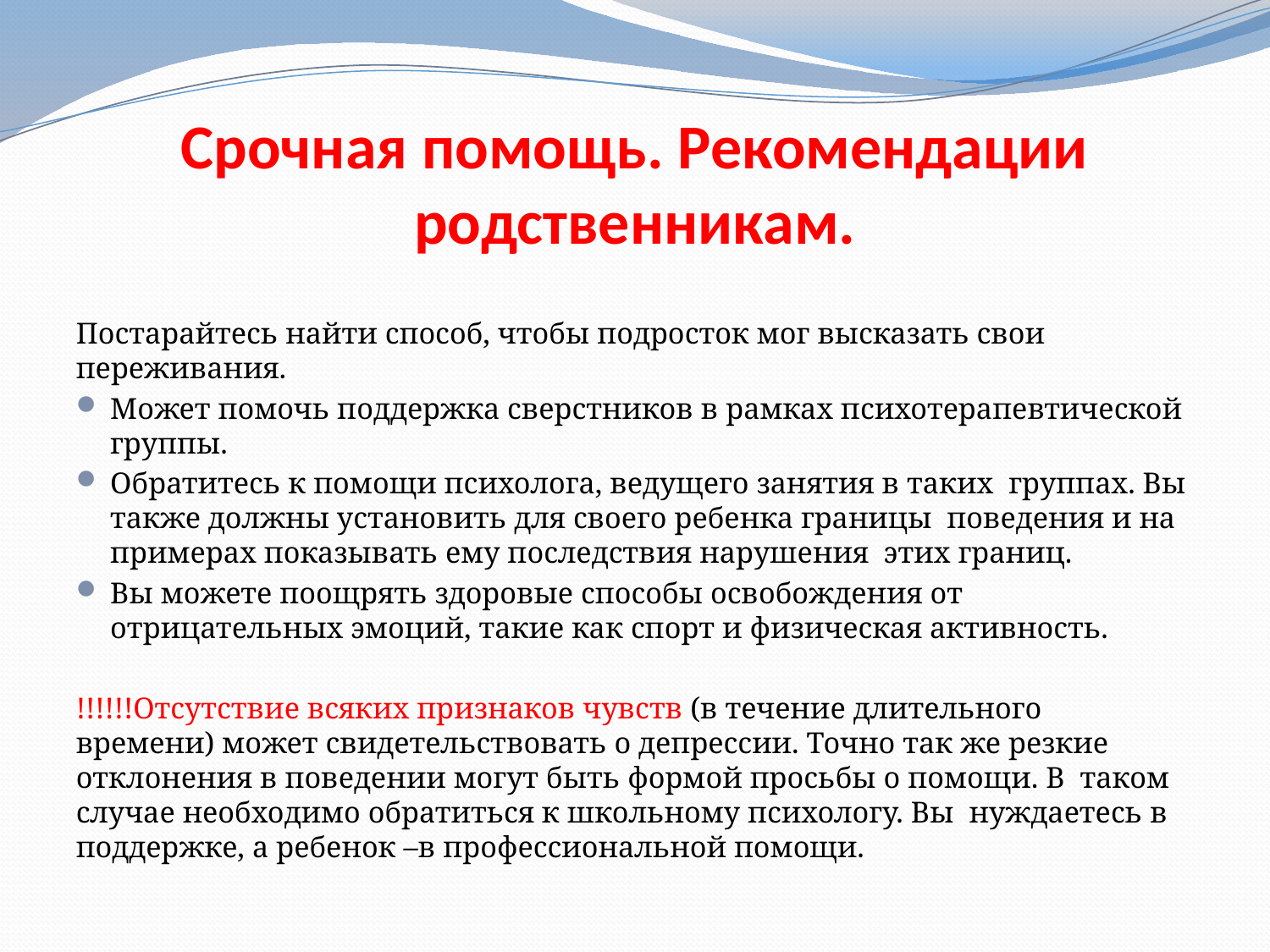

# Срочная помощь. Рекомендации родственникам.

Постарайтесь найти способ, чтобы подросток мог высказать свои  переживания.
Может помочь поддержка сверстников в рамках психотерапевтической группы.
Обратитесь к помощи психолога, ведущего занятия в таких  группах. Вы также должны установить для своего ребенка границы  поведения и на примерах показывать ему последствия нарушения  этих границ.
Вы можете поощрять здоровые способы освобождения от  отрицательных эмоций, такие как спорт и физическая активность.

!!!!!!Отсутствие всяких признаков чувств (в течение длительного  времени) может свидетельствовать о депрессии. Точно так же резкие  отклонения в поведении могут быть формой просьбы о помощи. В  таком случае необходимо обратиться к школьному психологу. Вы  нуждаетесь в поддержке, а ребенок –в профессиональной помощи.